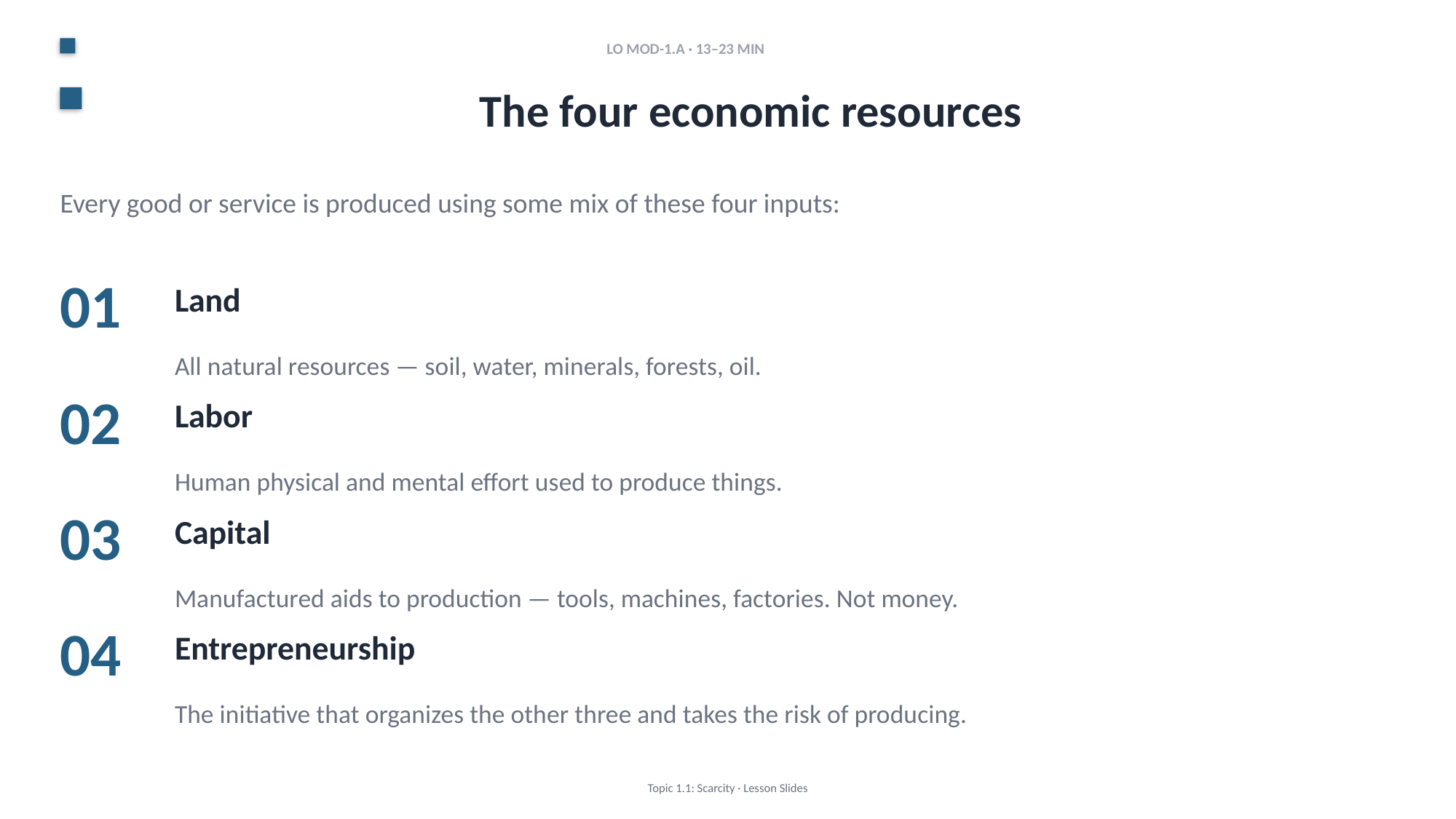

LO MOD-1.A · 13–23 MIN

The four economic resources

Every good or service is produced using some mix of these four inputs:
01
Land
All natural resources — soil, water, minerals, forests, oil.
02
Labor
Human physical and mental effort used to produce things.
03
Capital
Manufactured aids to production — tools, machines, factories. Not money.
04
Entrepreneurship
The initiative that organizes the other three and takes the risk of producing.
Topic 1.1: Scarcity · Lesson Slides